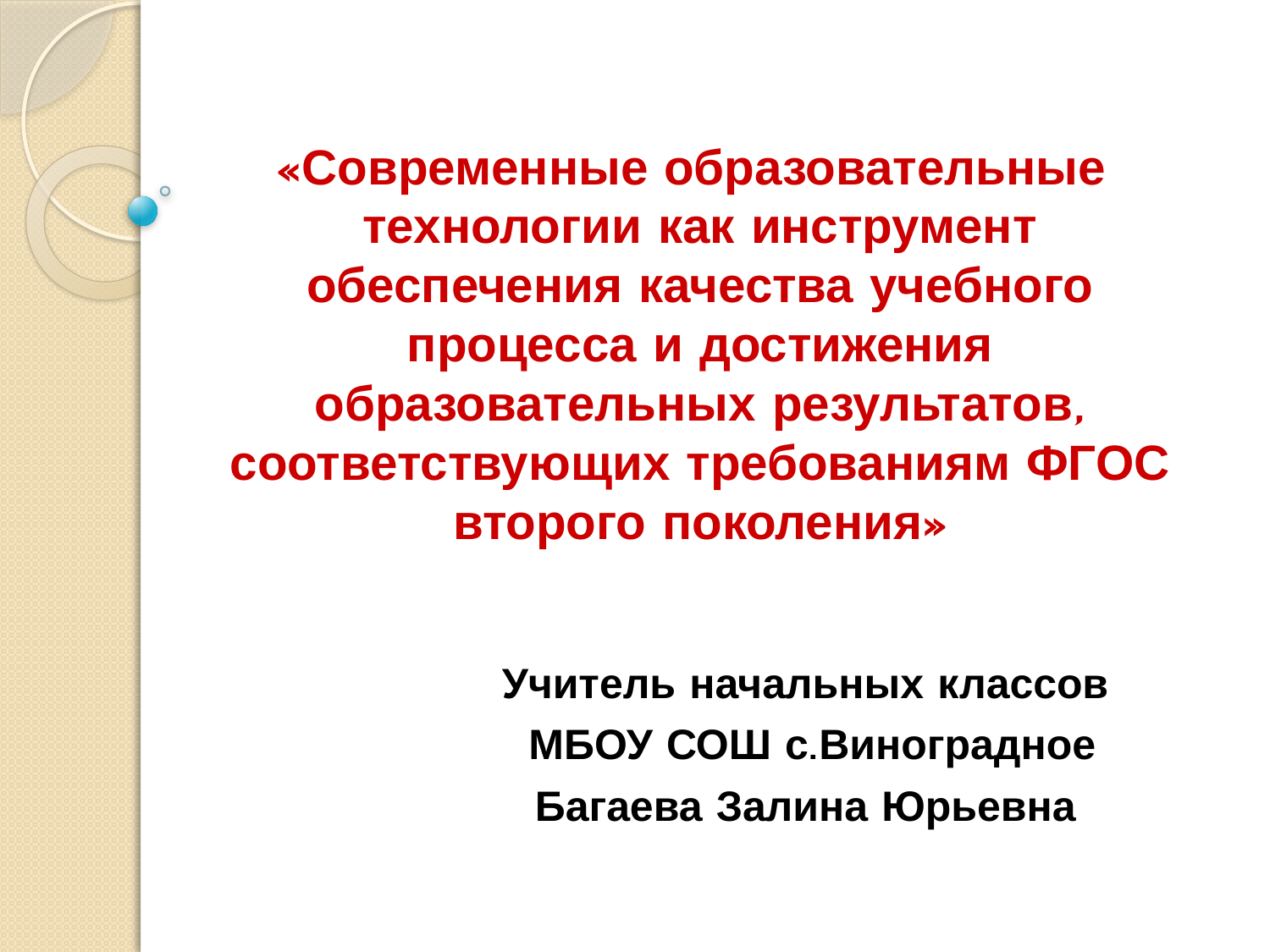

# «Современные образовательные  технологии как инструмент обеспечения качества учебного процесса и достижения образовательных результатов, соответствующих требованиям ФГОС второго поколения»
Учитель начальных классов
 МБОУ СОШ с.Виноградное
Багаева Залина Юрьевна